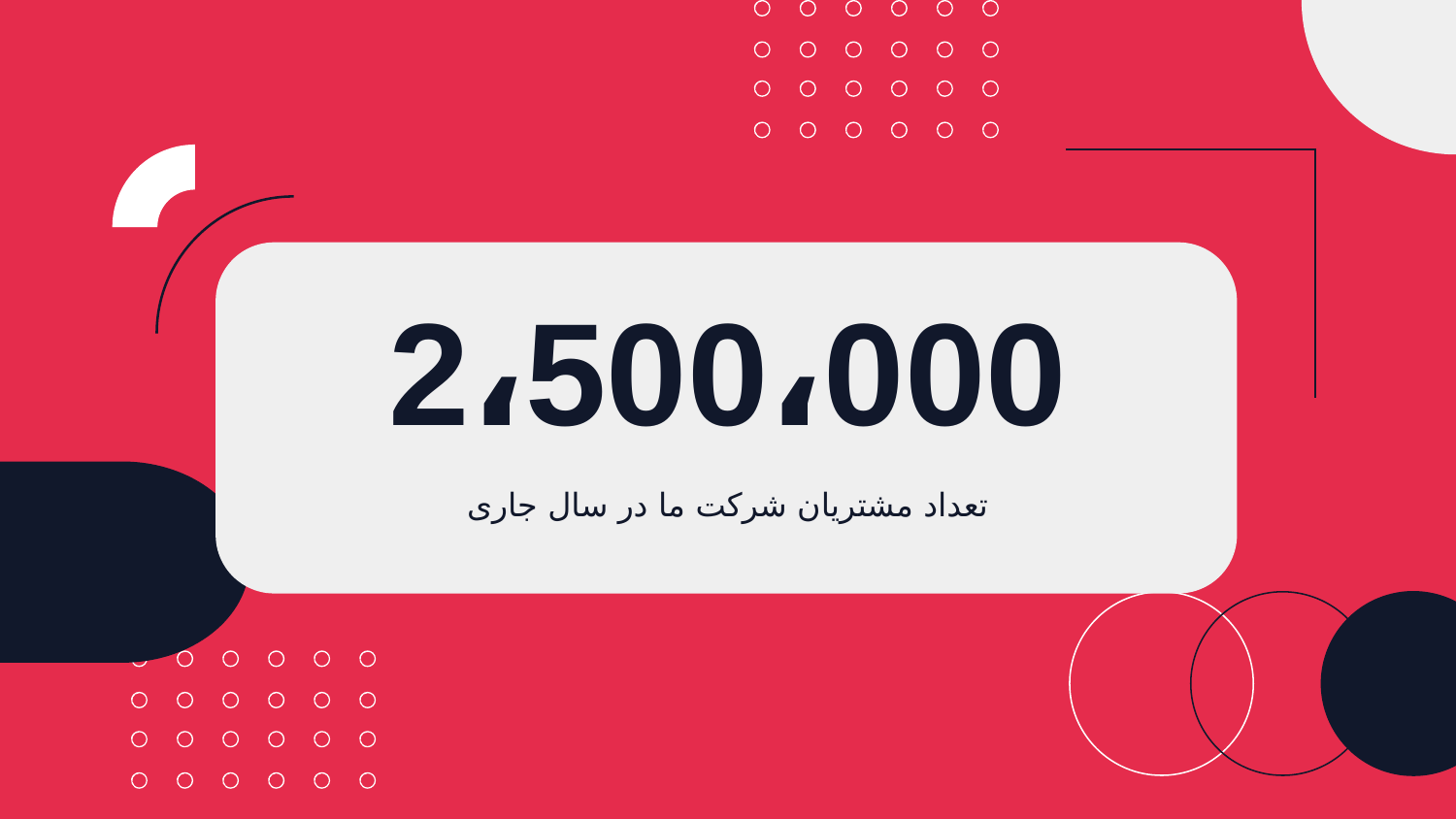

# 2،500،000
تعداد مشتریان شرکت ما در سال جاری